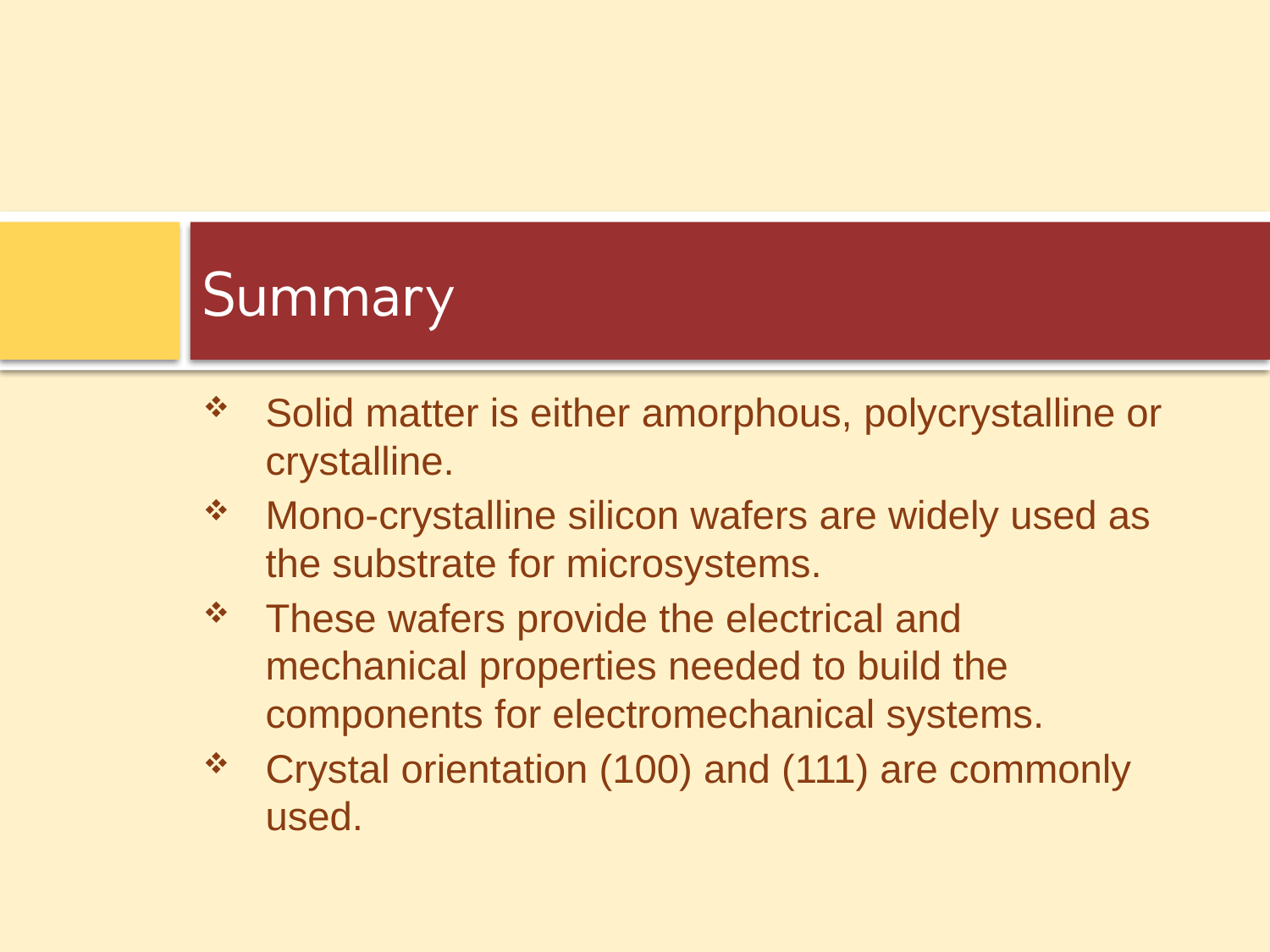

# Summary
Solid matter is either amorphous, polycrystalline or crystalline.
Mono-crystalline silicon wafers are widely used as the substrate for microsystems.
These wafers provide the electrical and mechanical properties needed to build the components for electromechanical systems.
Crystal orientation (100) and (111) are commonly used.